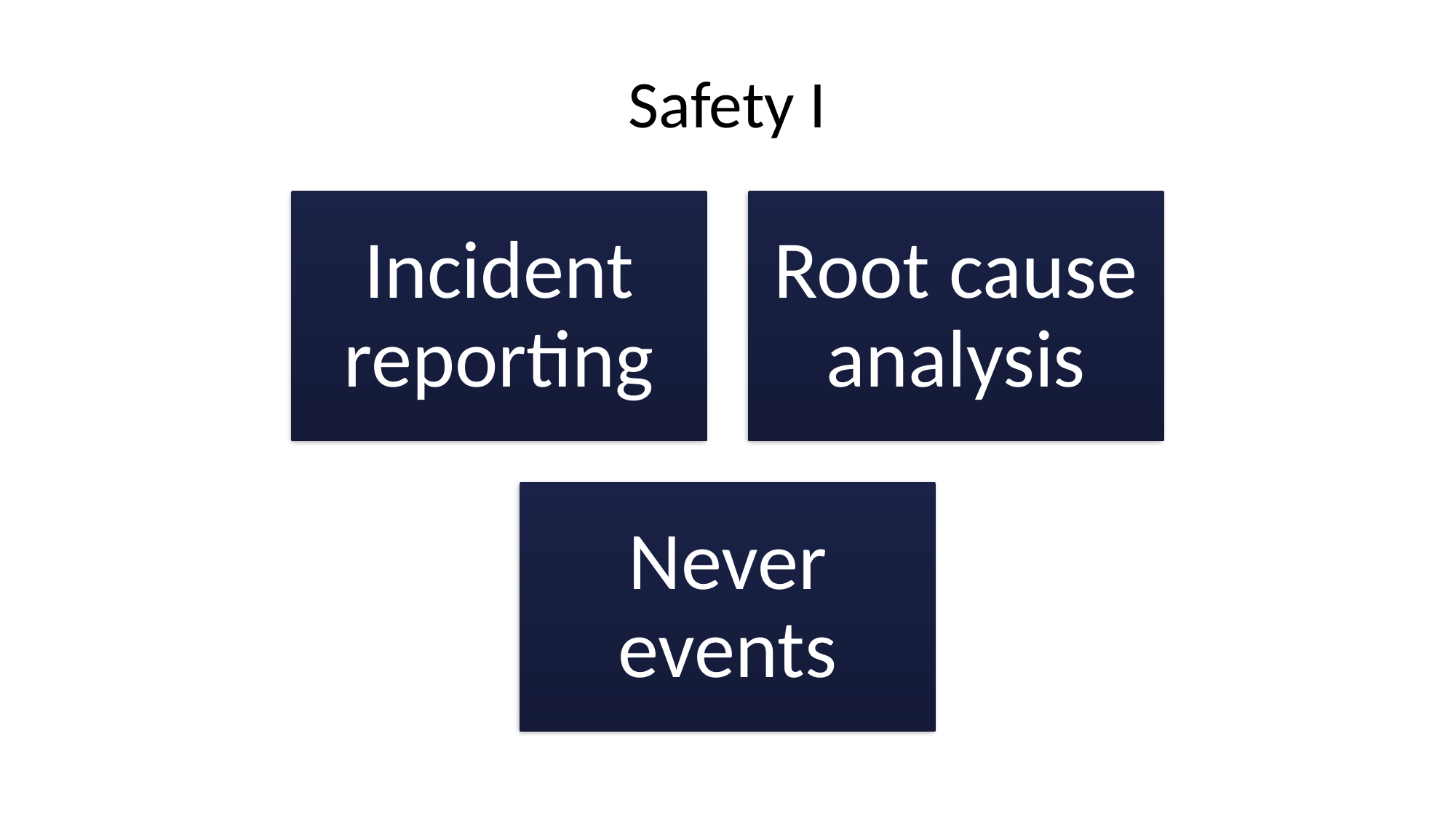

# Safety I
Incident reporting
Root cause analysis
Never events